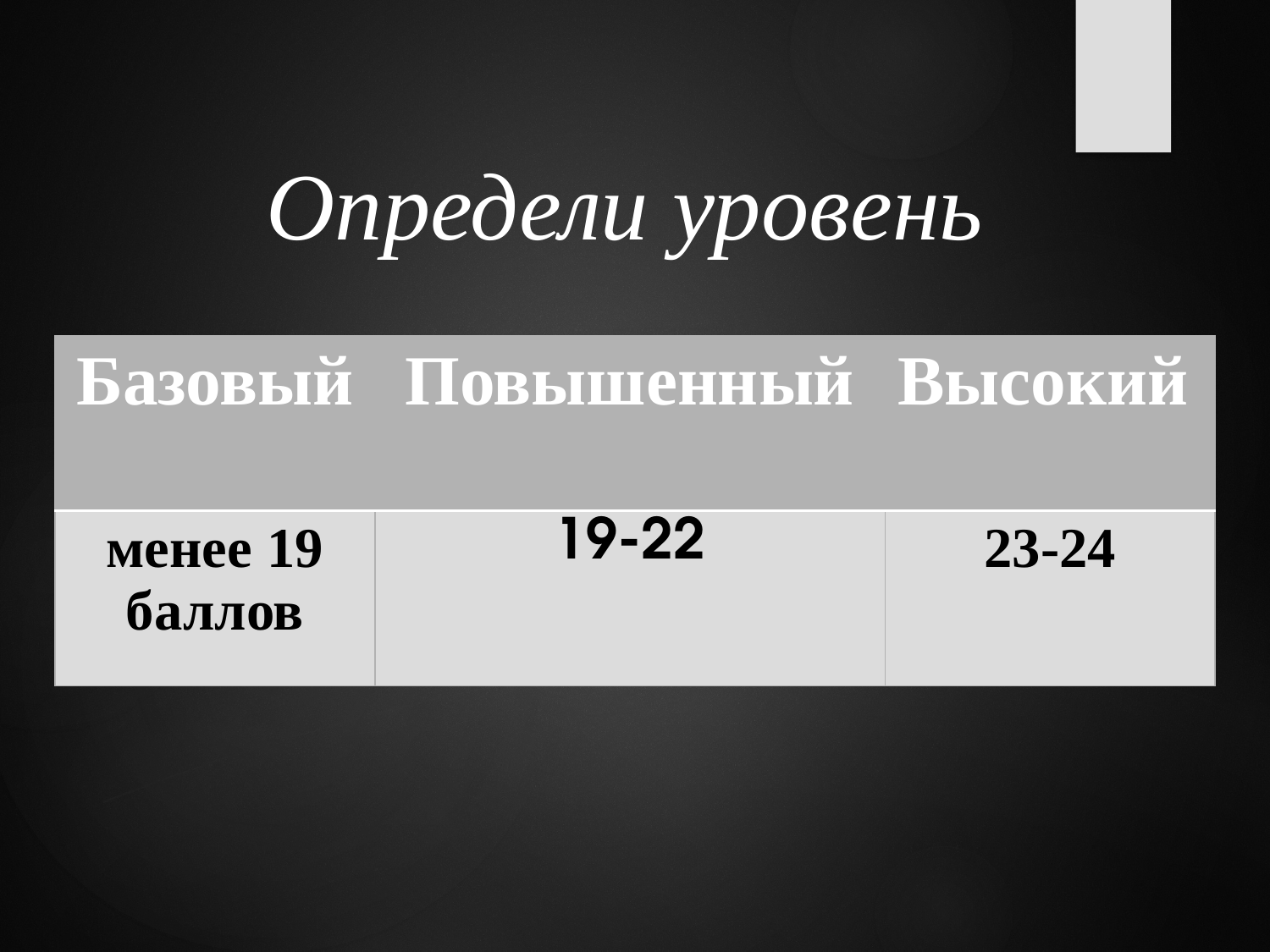

# Определи уровень
| Базовый | Повышенный | Высокий |
| --- | --- | --- |
| менее 19 баллов | 19-22 | 23-24 |